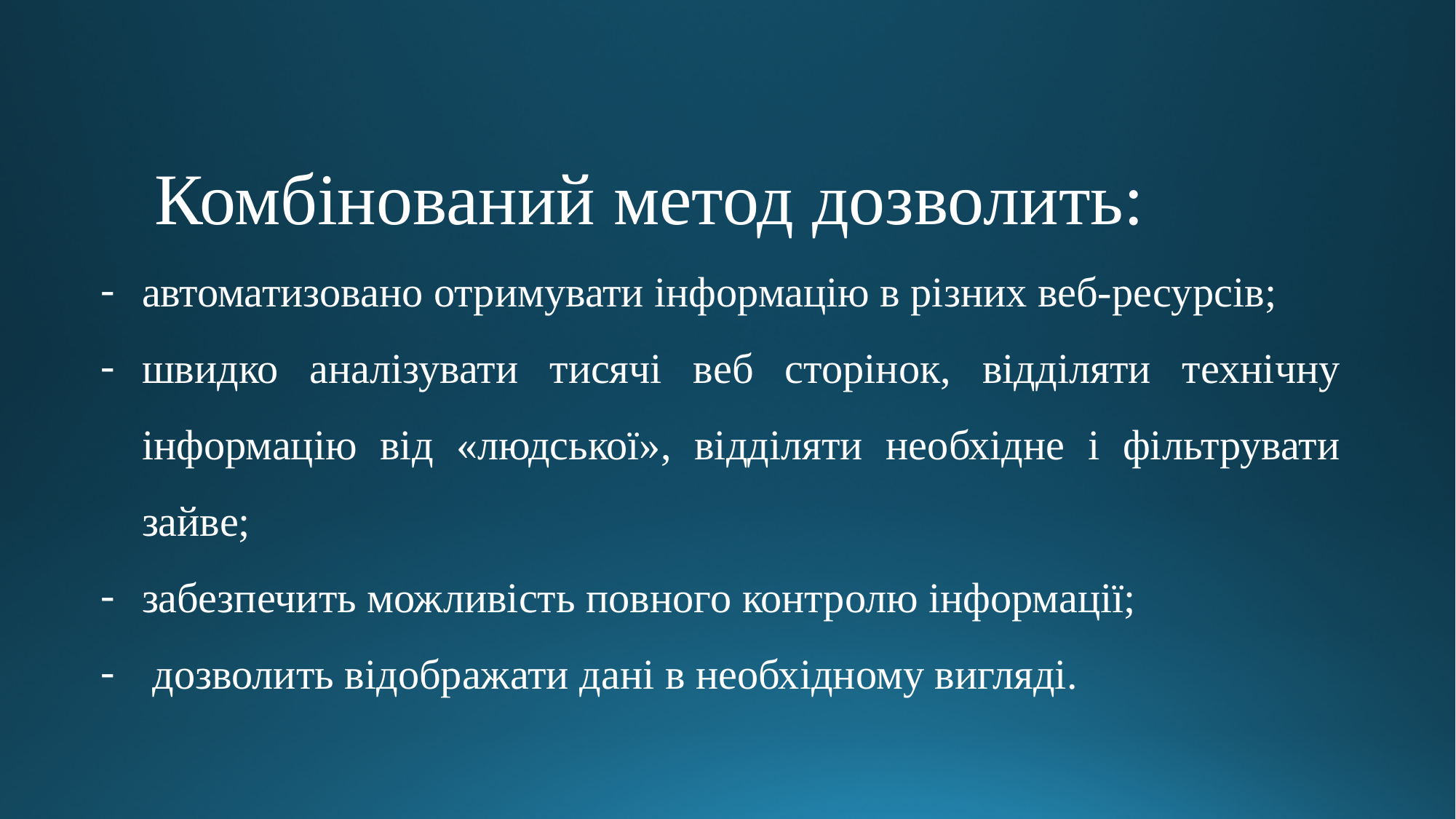

Комбінований метод дозволить:
автоматизовано отримувати інформацію в різних веб-ресурсів;
швидко аналізувати тисячі веб сторінок, відділяти технічну інформацію від «людської», відділяти необхідне і фільтрувати зайве;
забезпечить можливість повного контролю інформації;
 дозволить відображати дані в необхідному вигляді.